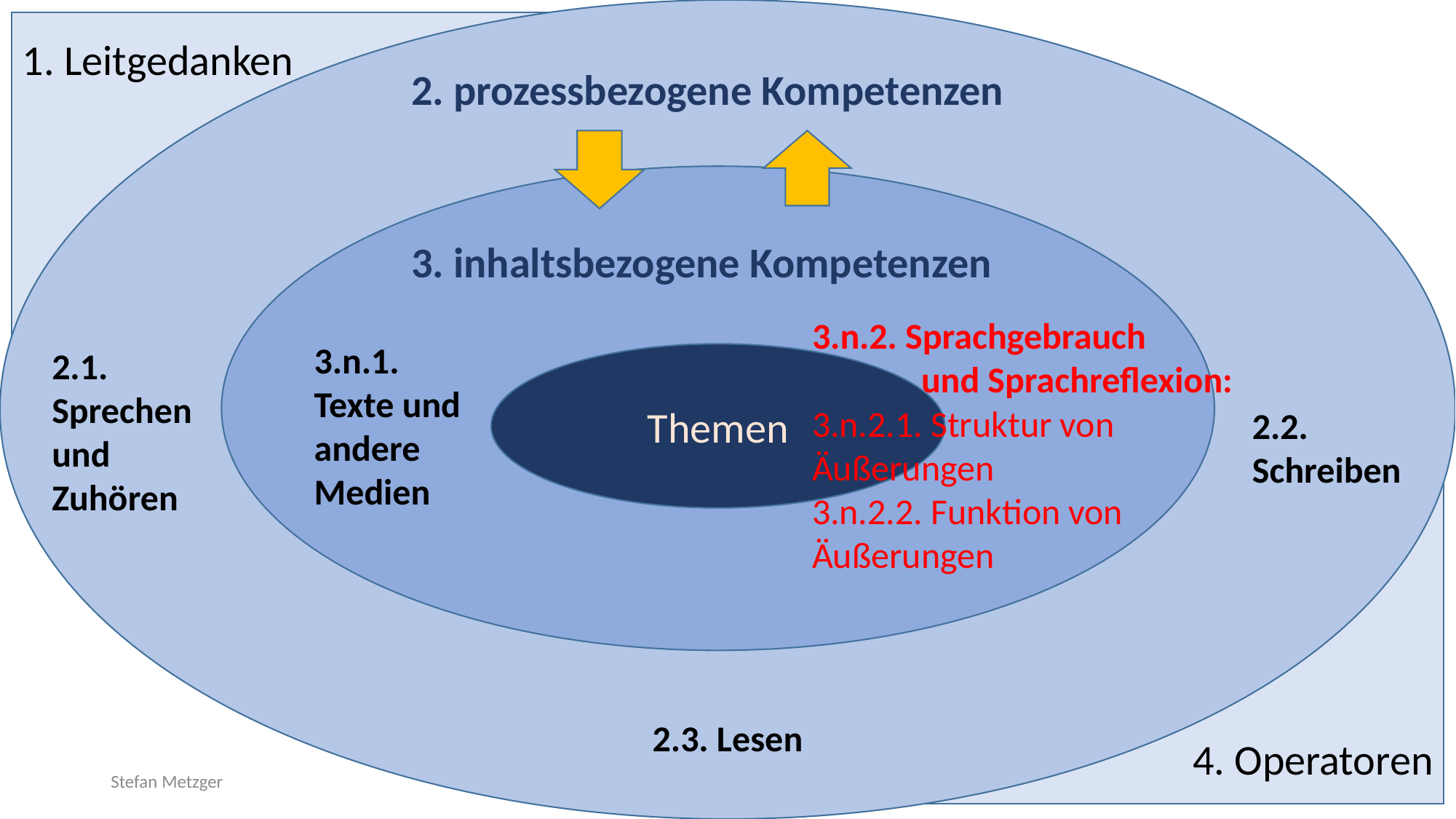

1. Leitgedanken

2. prozessbezogene Kompetenzen

3. inhaltsbezogene Kompetenzen
3.n.2. Sprachgebrauch 	und Sprachreflexion:
3.n.2.1. Struktur von 	Äußerungen
3.n.2.2. Funktion von 	Äußerungen
3.n.1.
Texte und andere Medien
2.1. Sprechen und Zuhören
Themen
2.2. Schreiben

4. Operatoren

2.3. Lesen

Stefan Metzger
25